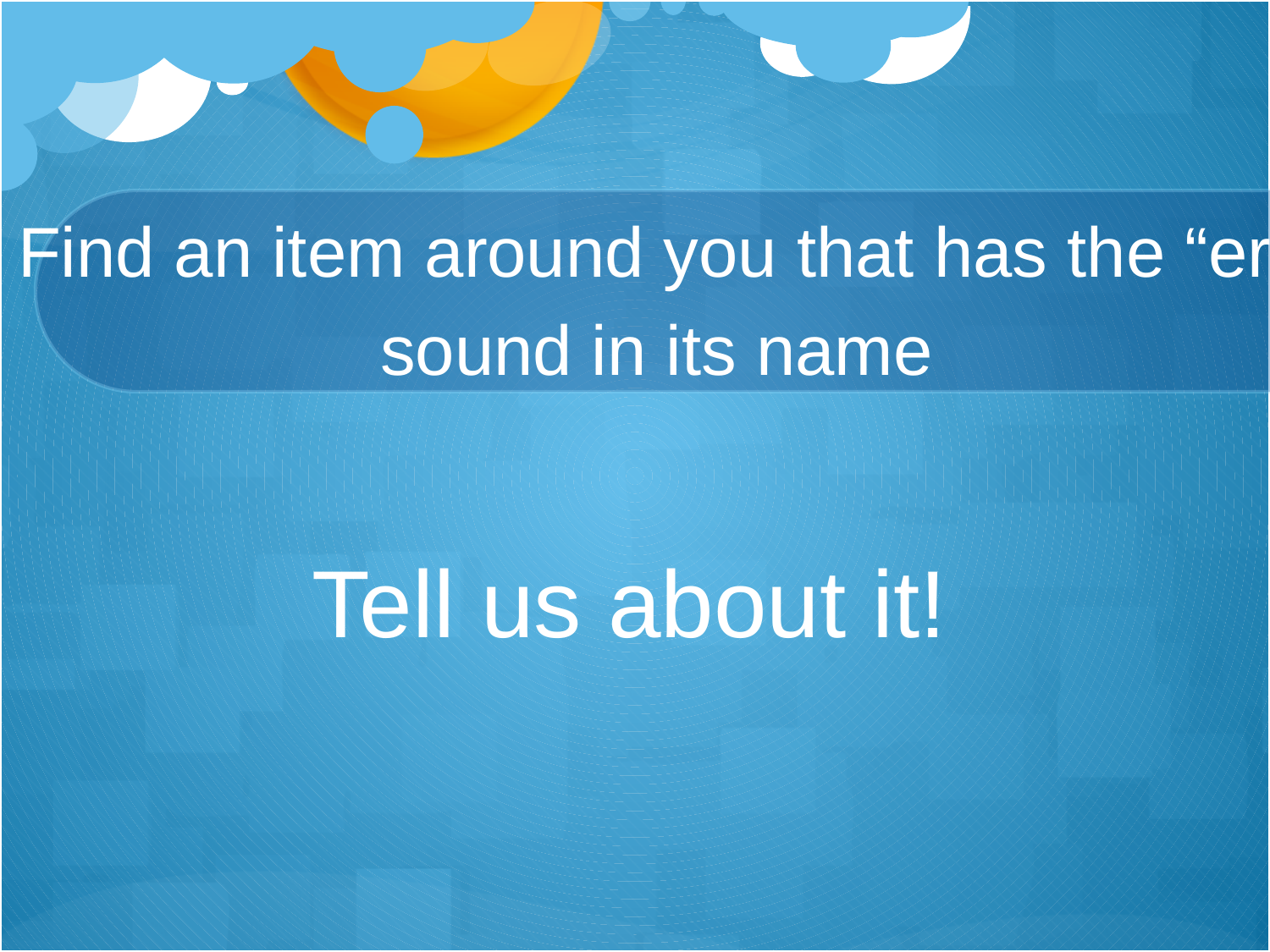

# Find an item around you that has the “er” sound in its name
Tell us about it!